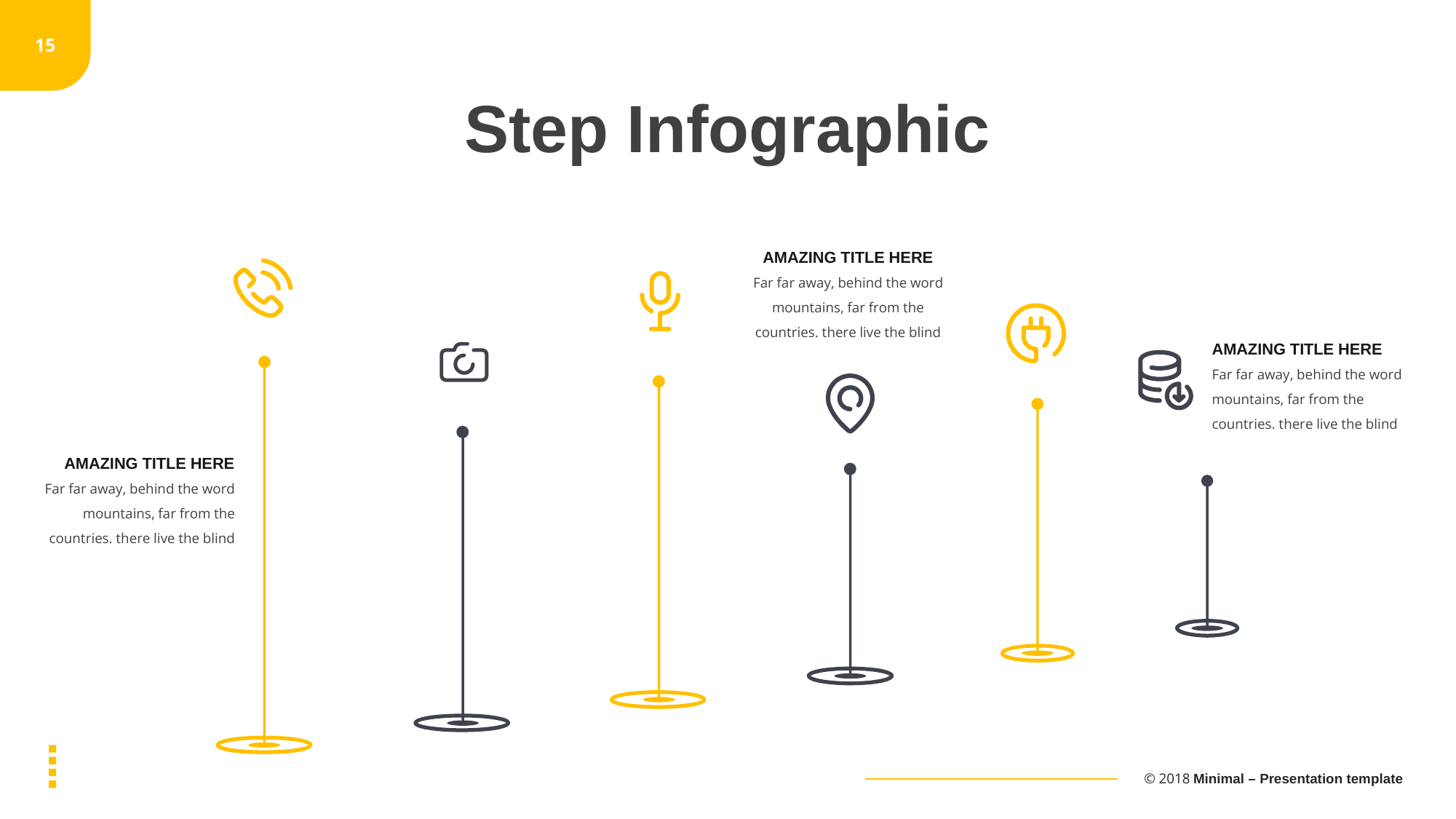

Step Infographic
AMAZING TITLE HERE
Far far away, behind the word mountains, far from the countries. there live the blind

AMAZING TITLE HERE
Far far away, behind the word mountains, far from the countries. there live the blind

AMAZING TITLE HERE
Far far away, behind the word mountains, far from the countries. there live the blind